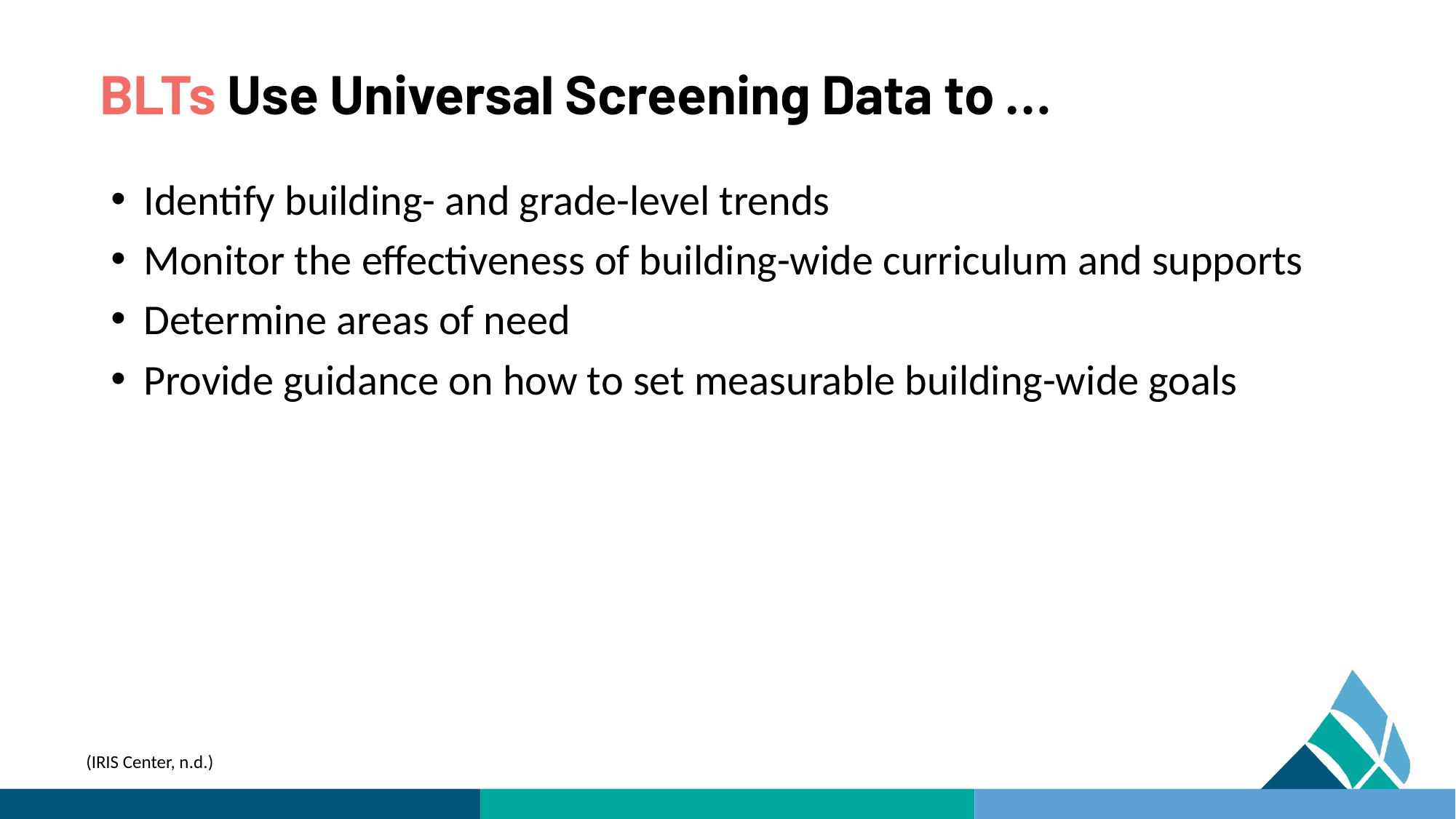

# BLTs Use Universal Screening Data to …
Identify building- and grade-level trends
Monitor the effectiveness of building-wide curriculum and supports
Determine areas of need
Provide guidance on how to set measurable building-wide goals
(IRIS Center, n.d.)